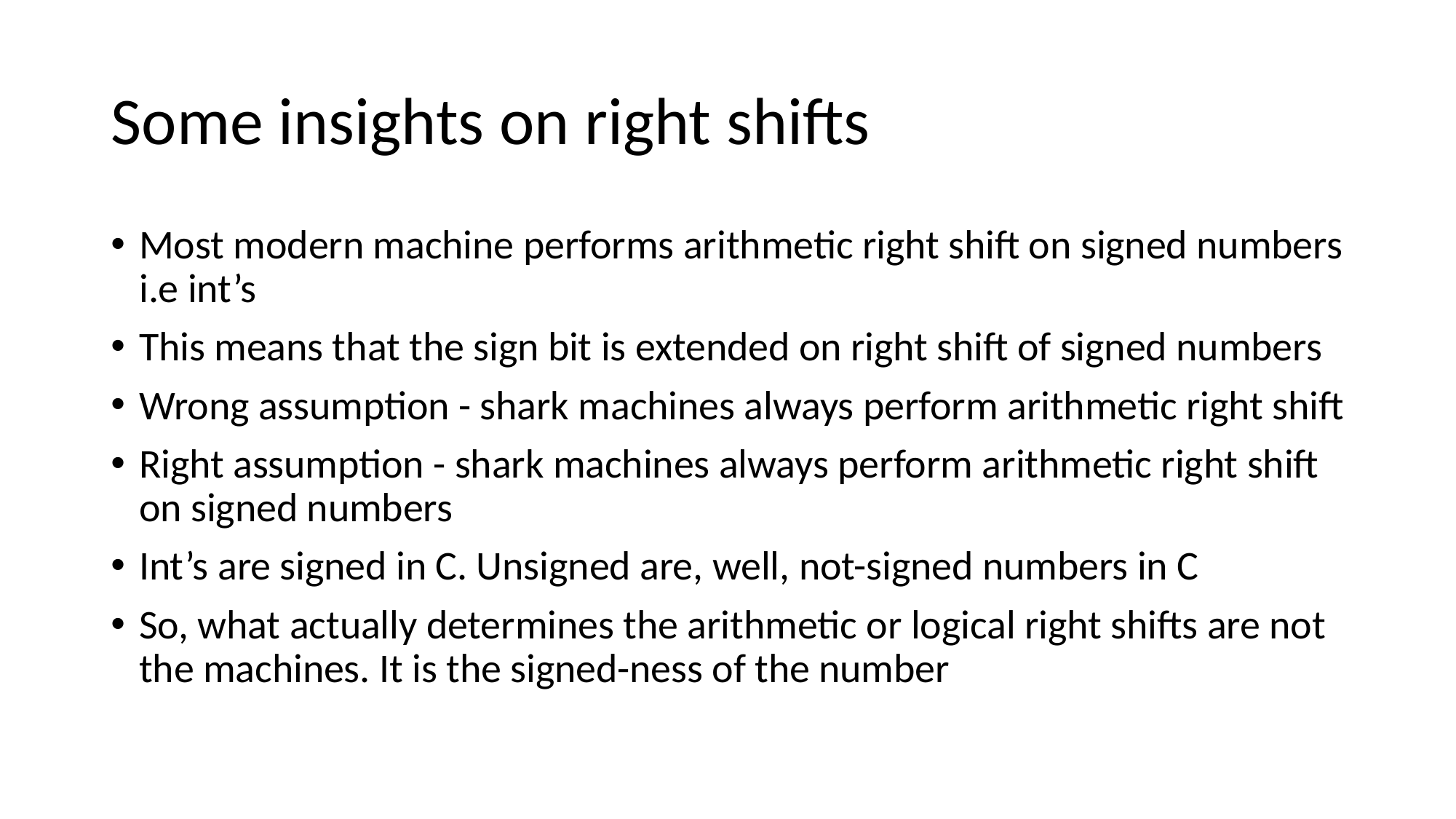

# Some insights on right shifts
Most modern machine performs arithmetic right shift on signed numbers i.e int’s
This means that the sign bit is extended on right shift of signed numbers
Wrong assumption - shark machines always perform arithmetic right shift
Right assumption - shark machines always perform arithmetic right shift on signed numbers
Int’s are signed in C. Unsigned are, well, not-signed numbers in C
So, what actually determines the arithmetic or logical right shifts are not the machines. It is the signed-ness of the number